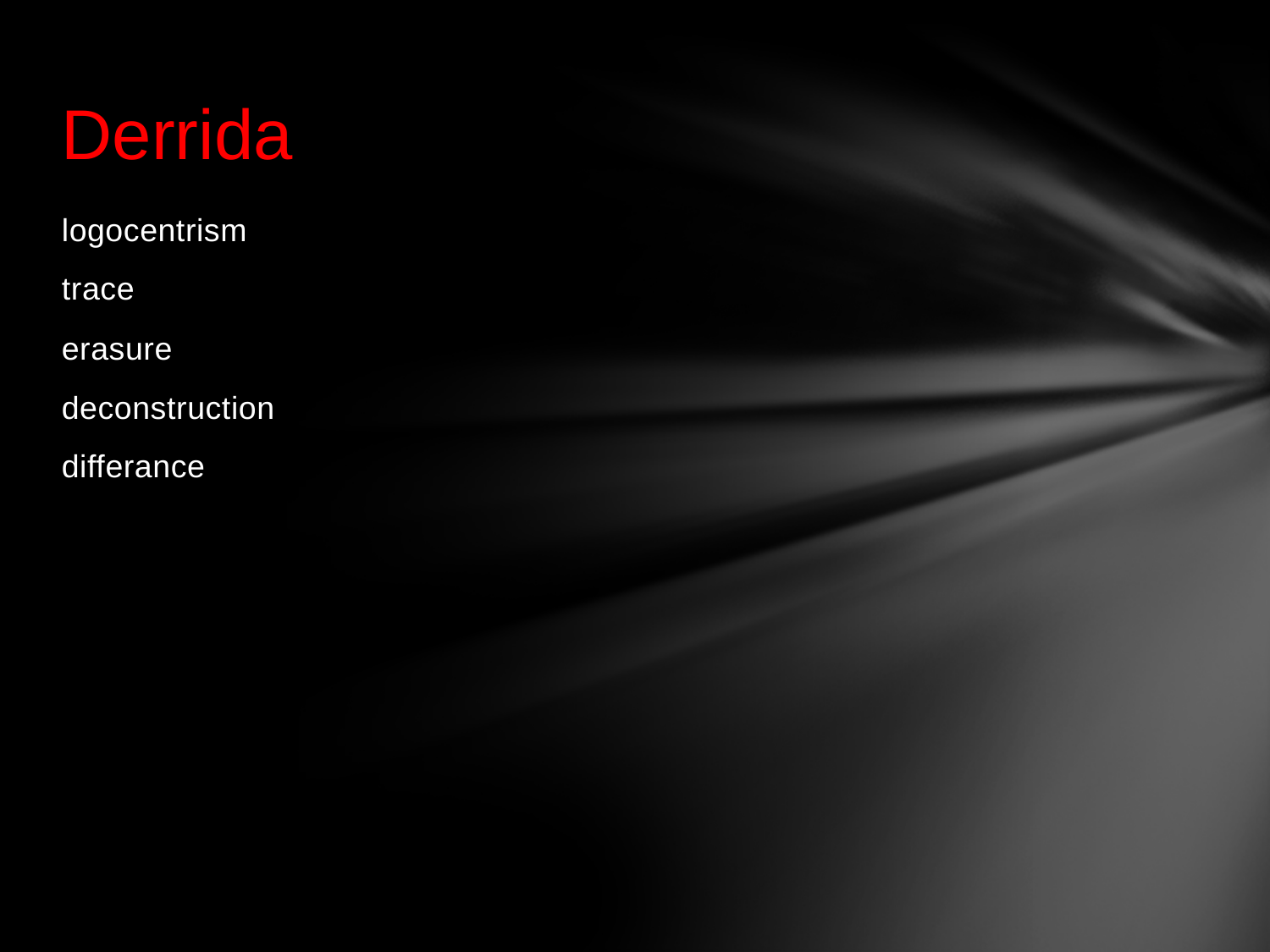

# Derrida
logocentrism
trace
erasure
deconstruction
differance